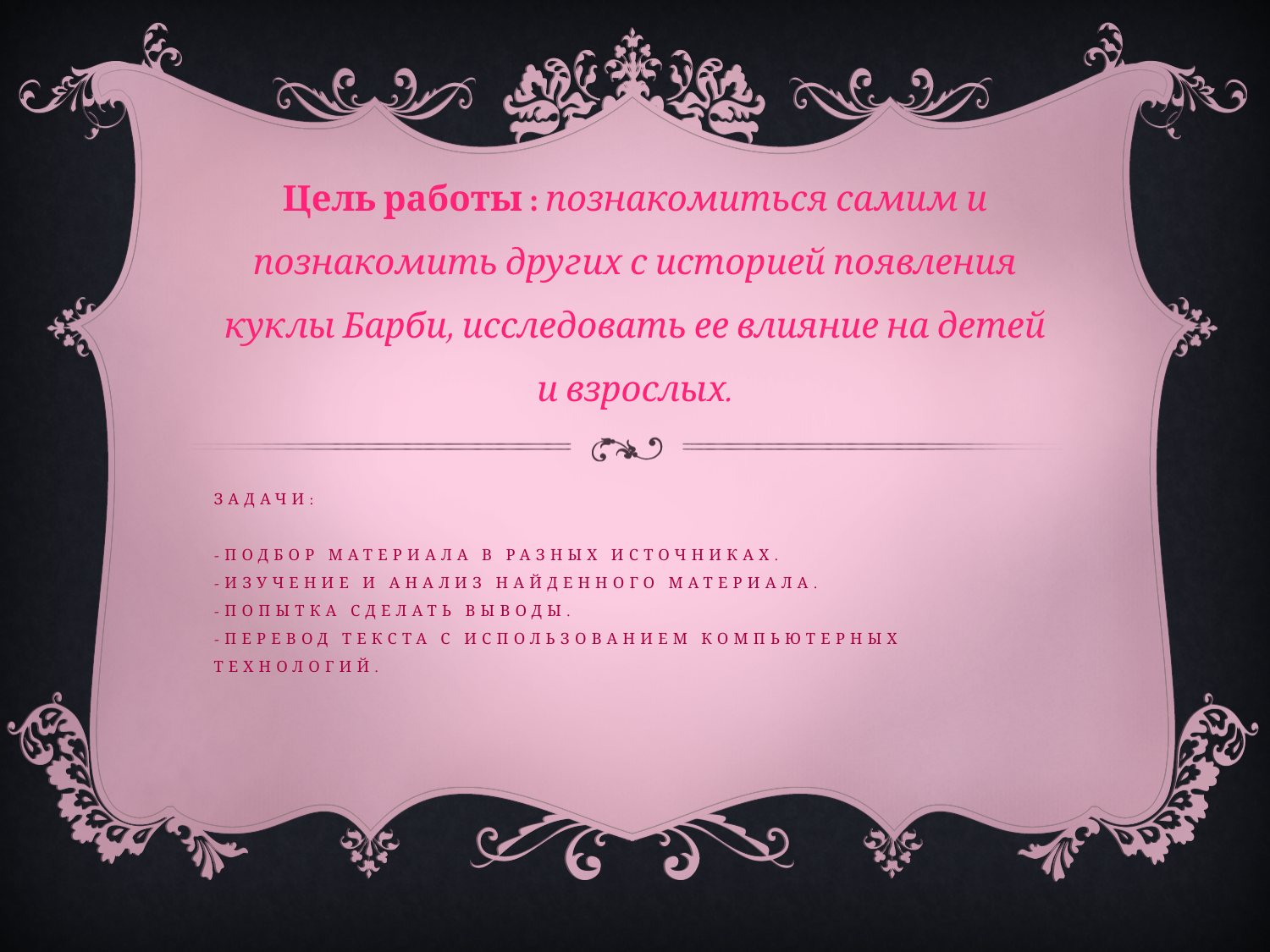

Цель работы : познакомиться самим и познакомить других с историей появления куклы Барби, исследовать ее влияние на детей и взрослых.

# задачи: -Подбор материала в разных источниках. -Изучение и анализ найденного материала. -Попытка сделать выводы. -Перевод текста с использованием компьютерных      технологий.